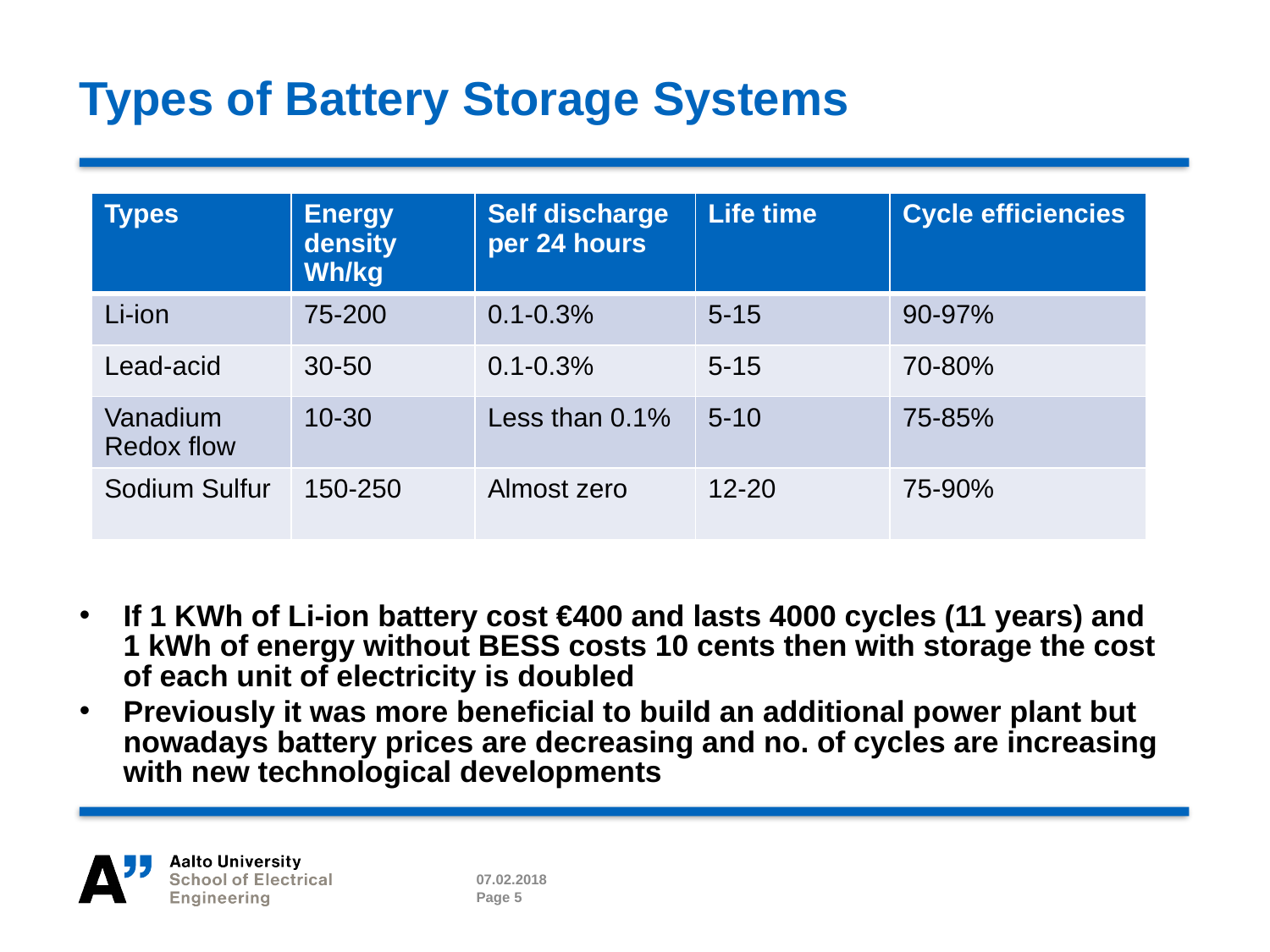

# Types of Battery Storage Systems

If 1 KWh of Li-ion battery cost €400 and lasts 4000 cycles (11 years) and 1 kWh of energy without BESS costs 10 cents then with storage the cost of each unit of electricity is doubled
Previously it was more beneficial to build an additional power plant but nowadays battery prices are decreasing and no. of cycles are increasing with new technological developments
| Types | Energy density Wh/kg | Self discharge per 24 hours | Life time | Cycle efficiencies |
| --- | --- | --- | --- | --- |
| Li-ion | 75-200 | 0.1-0.3% | 5-15 | 90-97% |
| Lead-acid | 30-50 | 0.1-0.3% | 5-15 | 70-80% |
| Vanadium Redox flow | 10-30 | Less than 0.1% | 5-10 | 75-85% |
| Sodium Sulfur | 150-250 | Almost zero | 12-20 | 75-90% |

07.02.2018
Page 5